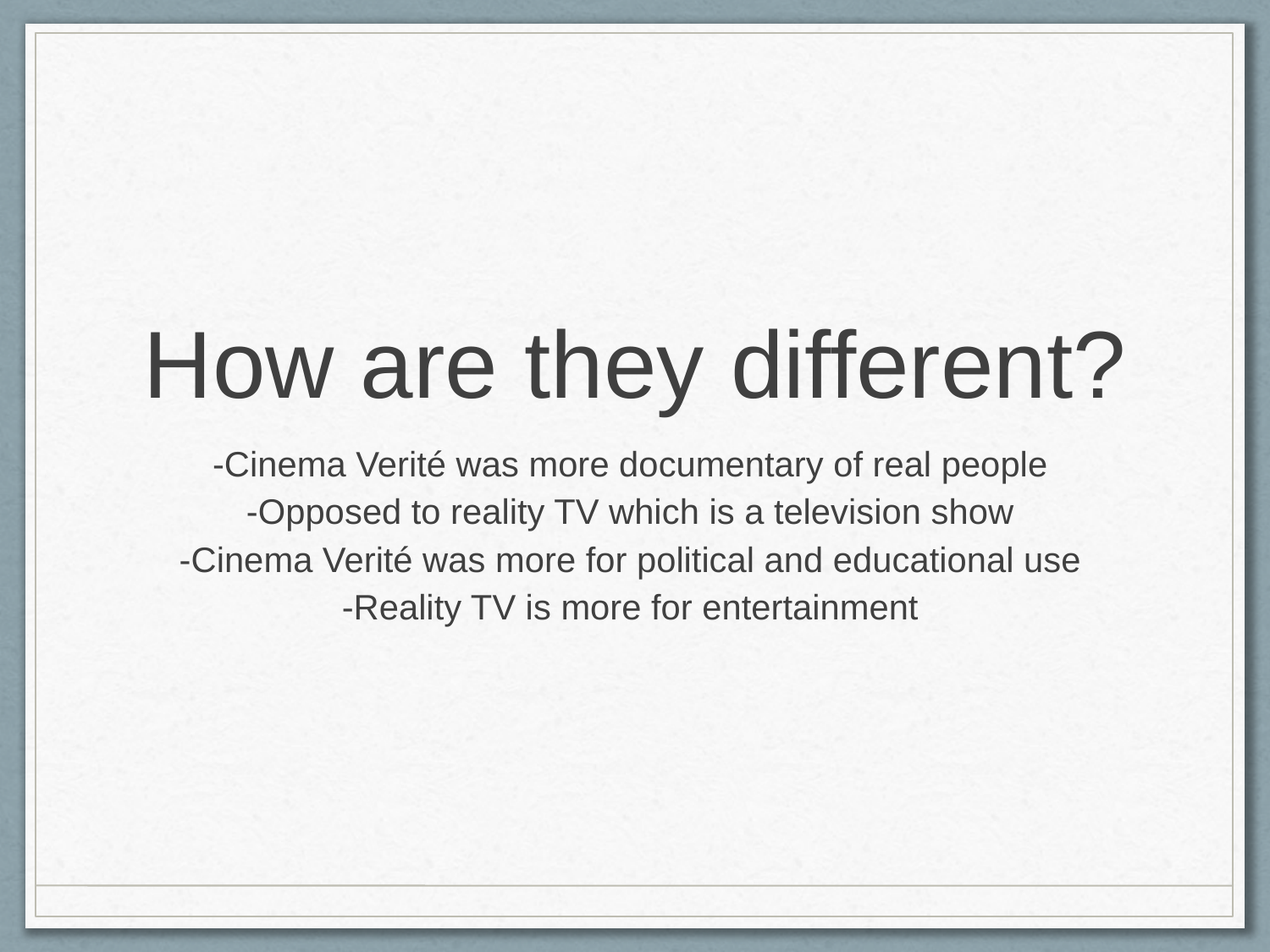

# How are they different?
-Cinema Verité was more documentary of real people
-Opposed to reality TV which is a television show
-Cinema Verité was more for political and educational use
-Reality TV is more for entertainment